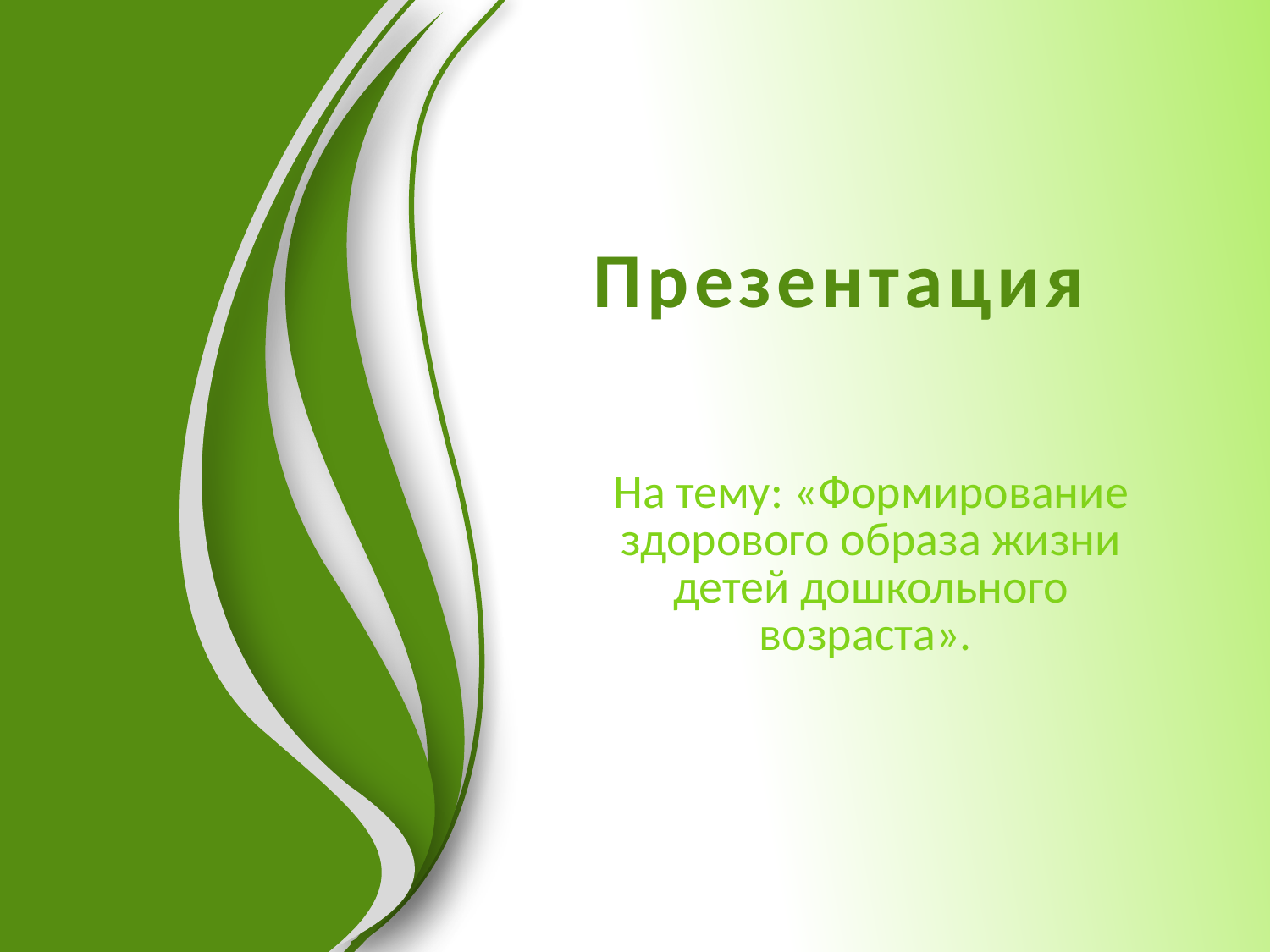

# Презентация
На тему: «Формирование здорового образа жизни детей дошкольного возраста».